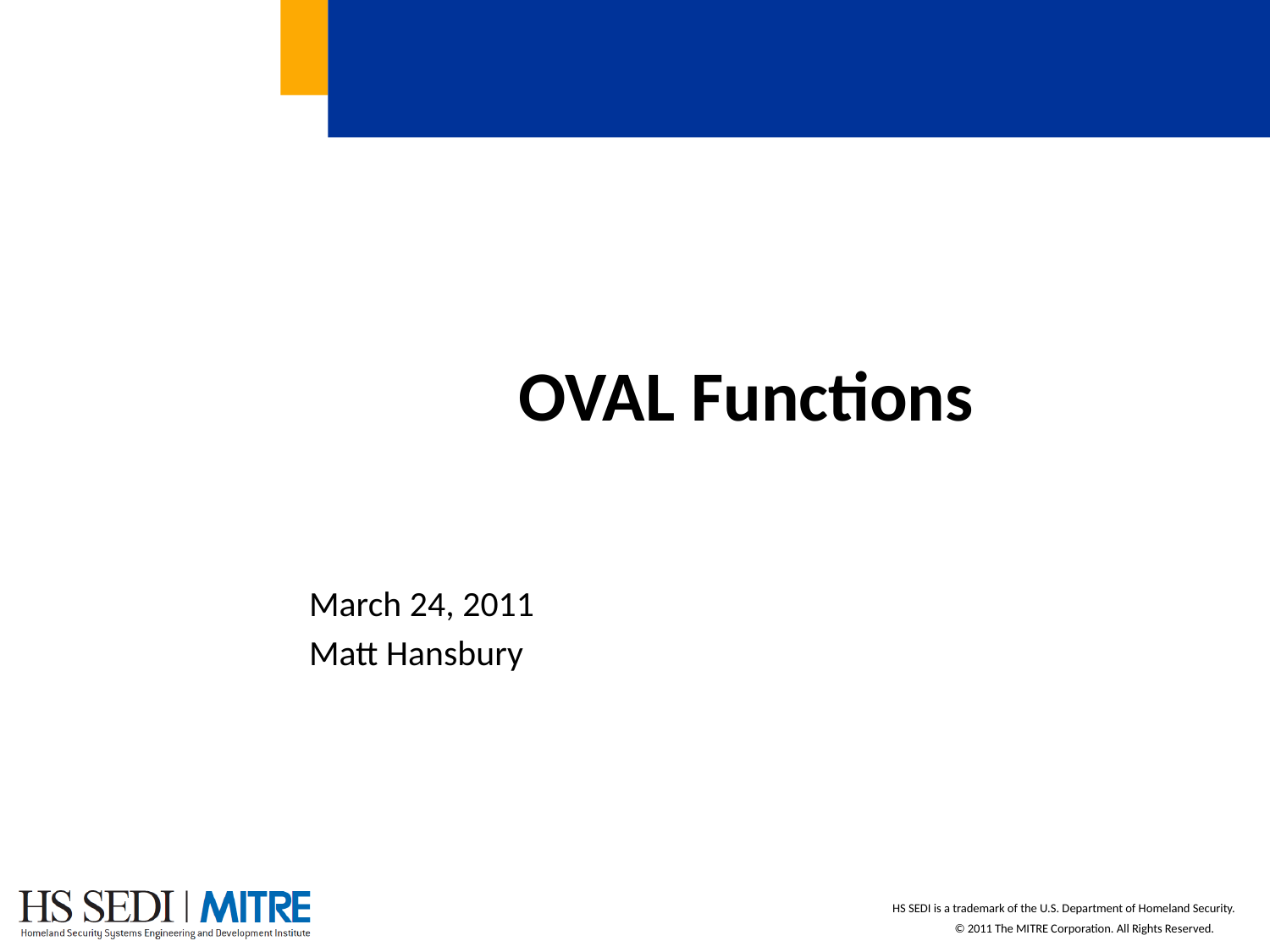

# OVAL Functions
March 24, 2011
Matt Hansbury